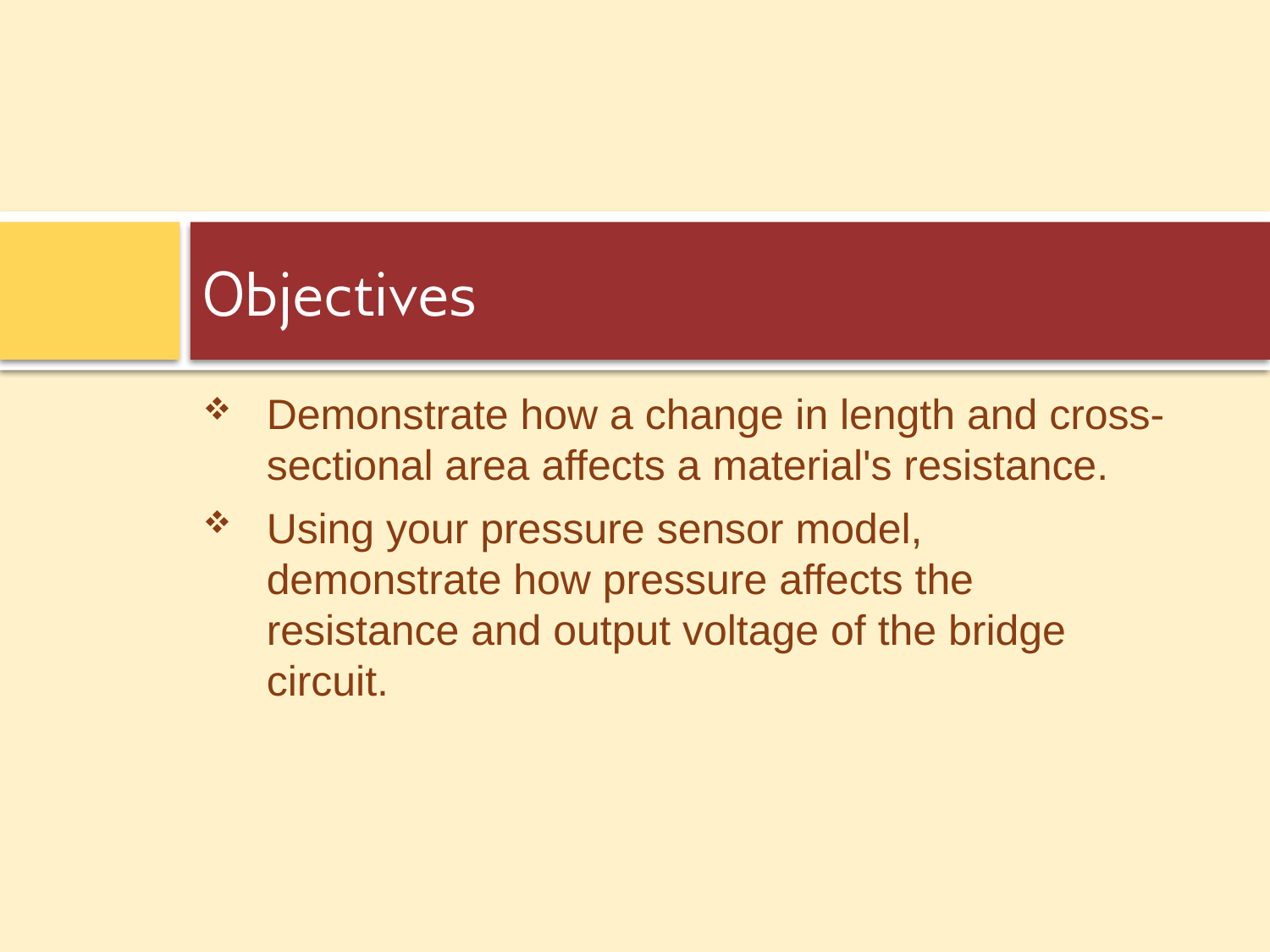

# Objectives
Demonstrate how a change in length and cross-sectional area affects a material's resistance.
Using your pressure sensor model, demonstrate how pressure affects the resistance and output voltage of the bridge circuit.